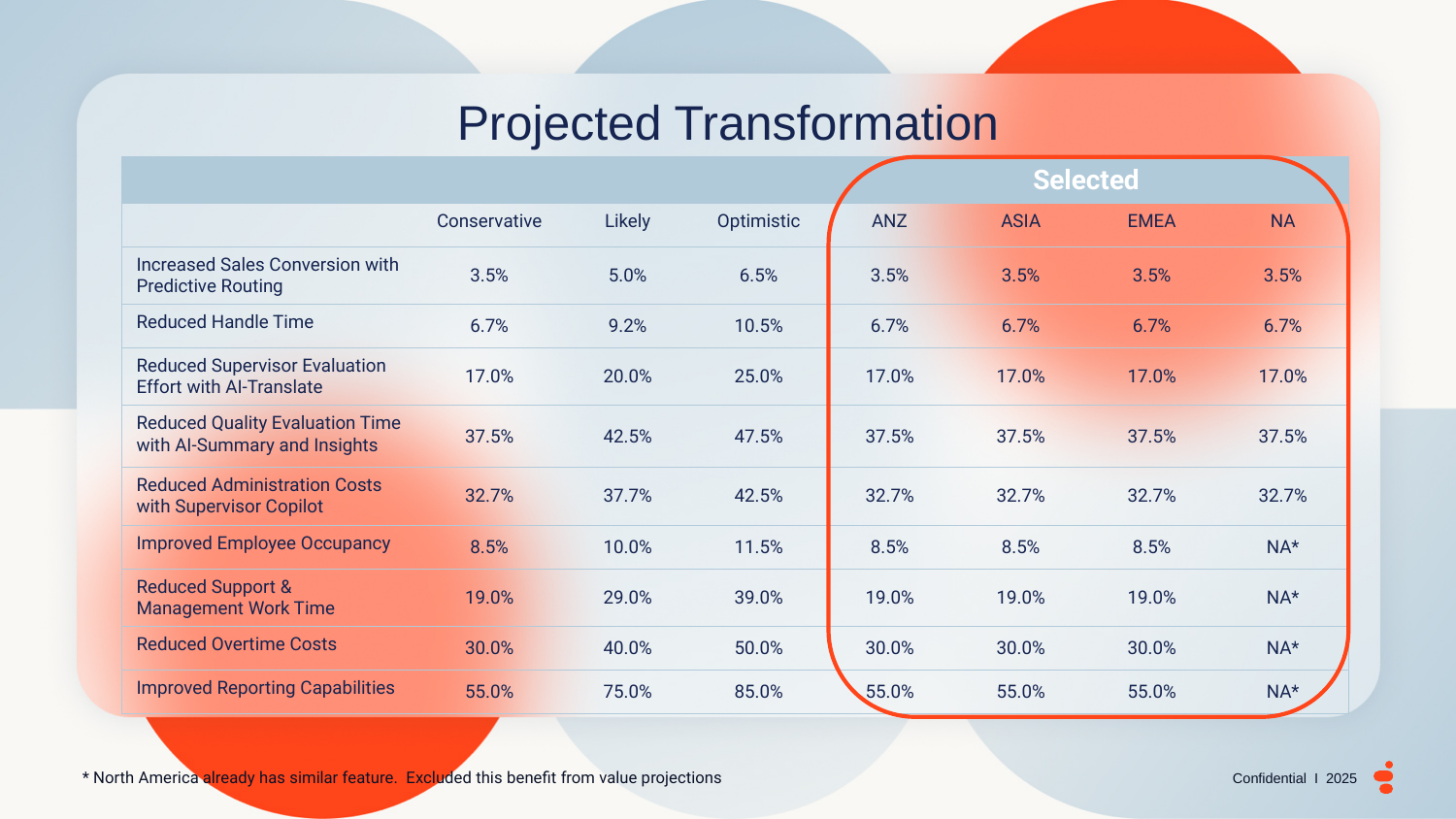

Projected Transformation

|  |  |  |  | Selected |  |  |  |
| --- | --- | --- | --- | --- | --- | --- | --- |
|  | Conservative | Likely | Optimistic | ANZ | ASIA | EMEA | NA |
| Increased Sales Conversion with Predictive Routing | 3.5% | 5.0% | 6.5% | 3.5% | 3.5% | 3.5% | 3.5% |
| Reduced Handle Time | 6.7% | 9.2% | 10.5% | 6.7% | 6.7% | 6.7% | 6.7% |
| Reduced Supervisor Evaluation Effort with AI-Translate | 17.0% | 20.0% | 25.0% | 17.0% | 17.0% | 17.0% | 17.0% |
| Reduced Quality Evaluation Time with AI-Summary and Insights | 37.5% | 42.5% | 47.5% | 37.5% | 37.5% | 37.5% | 37.5% |
| Reduced Administration Costs with Supervisor Copilot | 32.7% | 37.7% | 42.5% | 32.7% | 32.7% | 32.7% | 32.7% |
| Improved Employee Occupancy | 8.5% | 10.0% | 11.5% | 8.5% | 8.5% | 8.5% | NA\* |
| Reduced Support & Management Work Time | 19.0% | 29.0% | 39.0% | 19.0% | 19.0% | 19.0% | NA\* |
| Reduced Overtime Costs | 30.0% | 40.0% | 50.0% | 30.0% | 30.0% | 30.0% | NA\* |
| Improved Reporting Capabilities | 55.0% | 75.0% | 85.0% | 55.0% | 55.0% | 55.0% | NA\* |
* North America already has similar feature.  Excluded this benefit from value projections